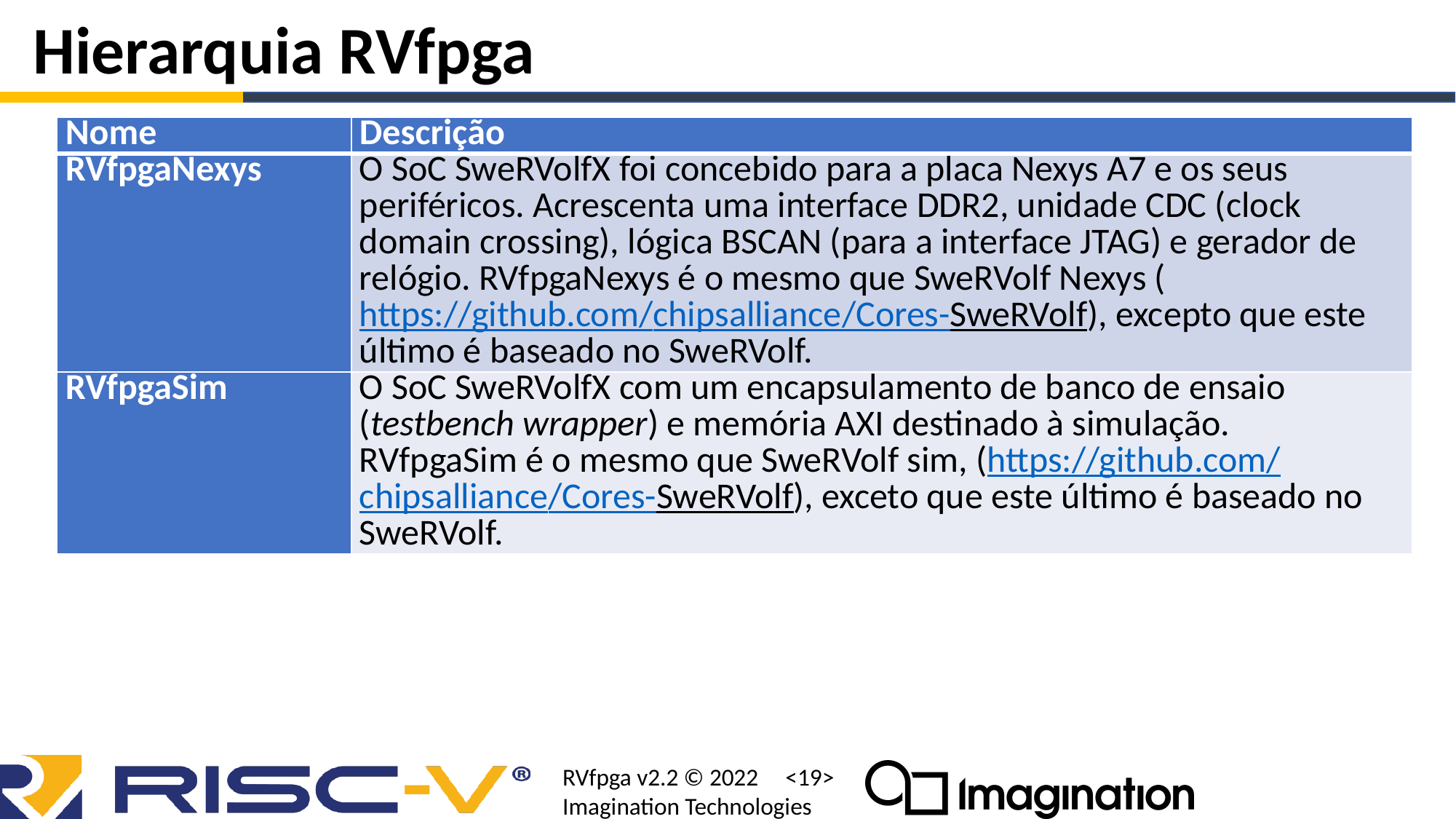

# Hierarquia RVfpga
| Nome | Descrição |
| --- | --- |
| RVfpgaNexys | O SoC SweRVolfX foi concebido para a placa Nexys A7 e os seus periféricos. Acrescenta uma interface DDR2, unidade CDC (clock domain crossing), lógica BSCAN (para a interface JTAG) e gerador de relógio. RVfpgaNexys é o mesmo que SweRVolf Nexys (https://github.com/chipsalliance/Cores-SweRVolf), excepto que este último é baseado no SweRVolf. |
| RVfpgaSim | O SoC SweRVolfX com um encapsulamento de banco de ensaio (testbench wrapper) e memória AXI destinado à simulação. RVfpgaSim é o mesmo que SweRVolf sim, (https://github.com/chipsalliance/Cores-SweRVolf), exceto que este último é baseado no SweRVolf. |